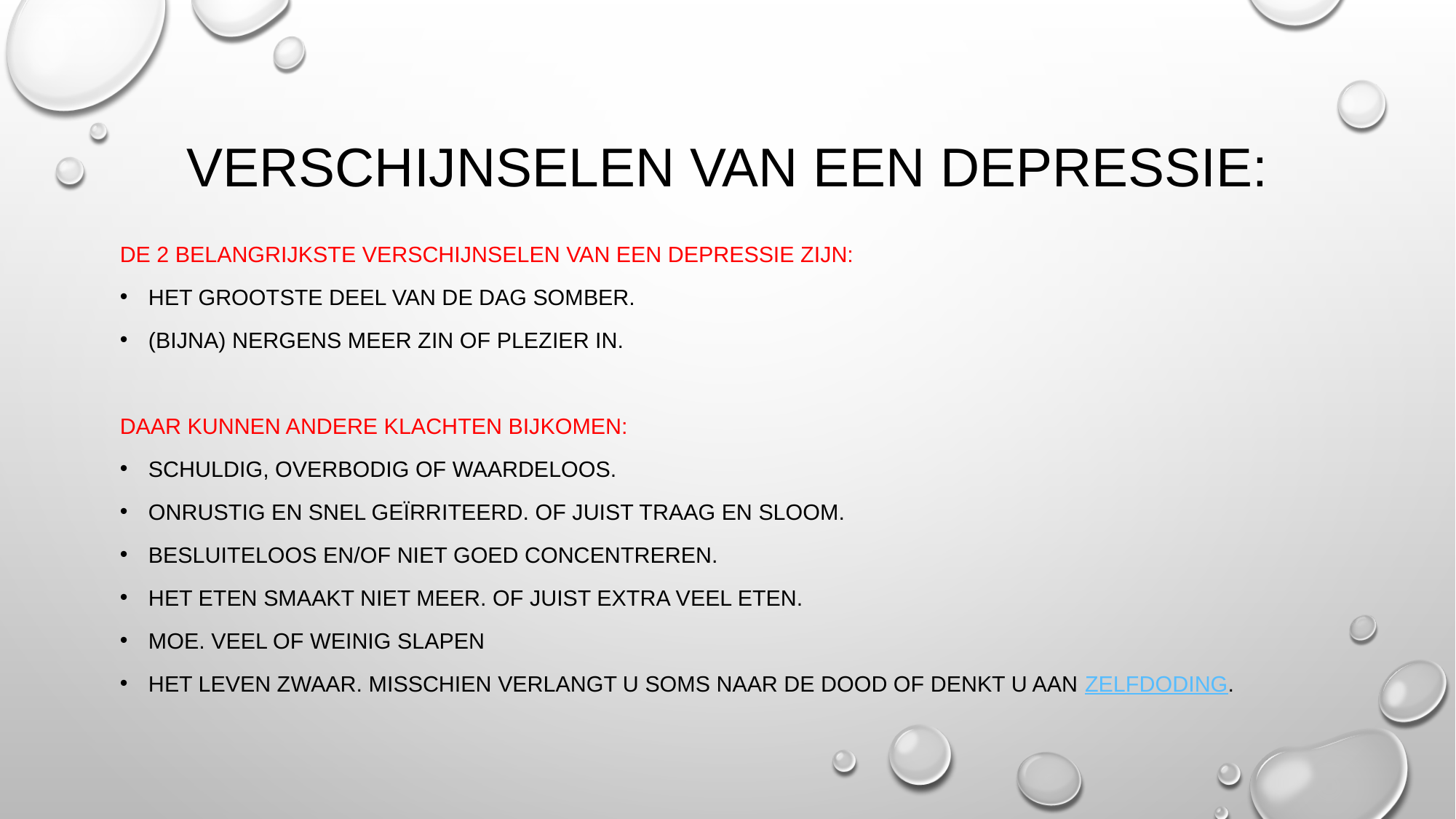

# Verschijnselen van een depressie:
De 2 belangrijkste verschijnselen van een depressie zijn:
het grootste deel van de dag somber.
(bijna) nergens meer zin of plezier in.

Daar kunnen andere klachten bijkomen:
schuldig, overbodig of waardeloos.
onrustig en snel geïrriteerd. Of juist traag en sloom.
besluiteloos en/of niet goed concentreren.
Het eten smaakt niet meer. Of juist extra veel eten.
moe. Veel of weinig slapen
het leven zwaar. Misschien verlangt u soms naar de dood of denkt u aan zelfdoding.